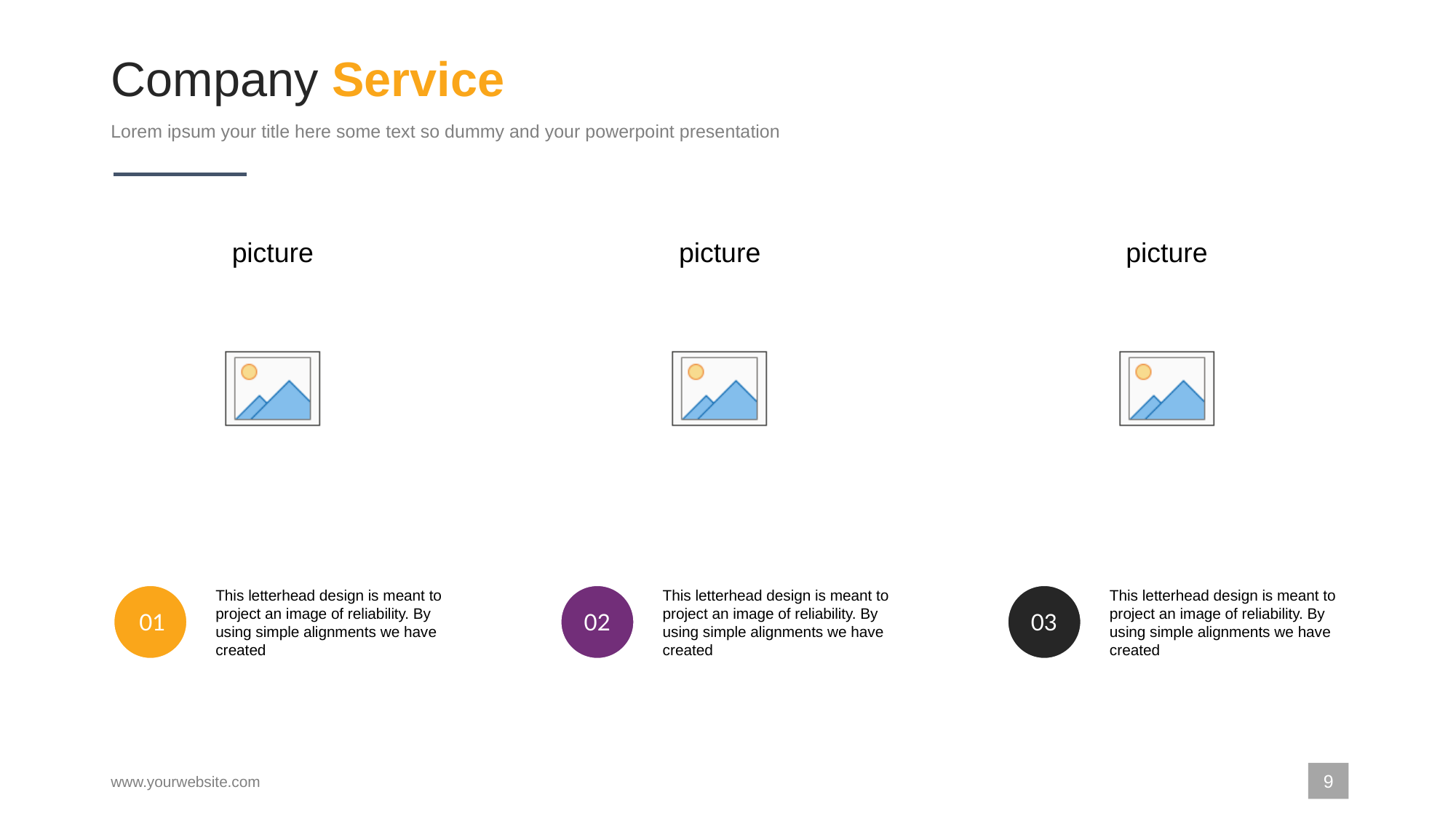

# Company Service
Lorem ipsum your title here some text so dummy and your powerpoint presentation

This letterhead design is meant to project an image of reliability. By using simple alignments we have created
01

This letterhead design is meant to project an image of reliability. By using simple alignments we have created
02

This letterhead design is meant to project an image of reliability. By using simple alignments we have created
03
9
www.yourwebsite.com